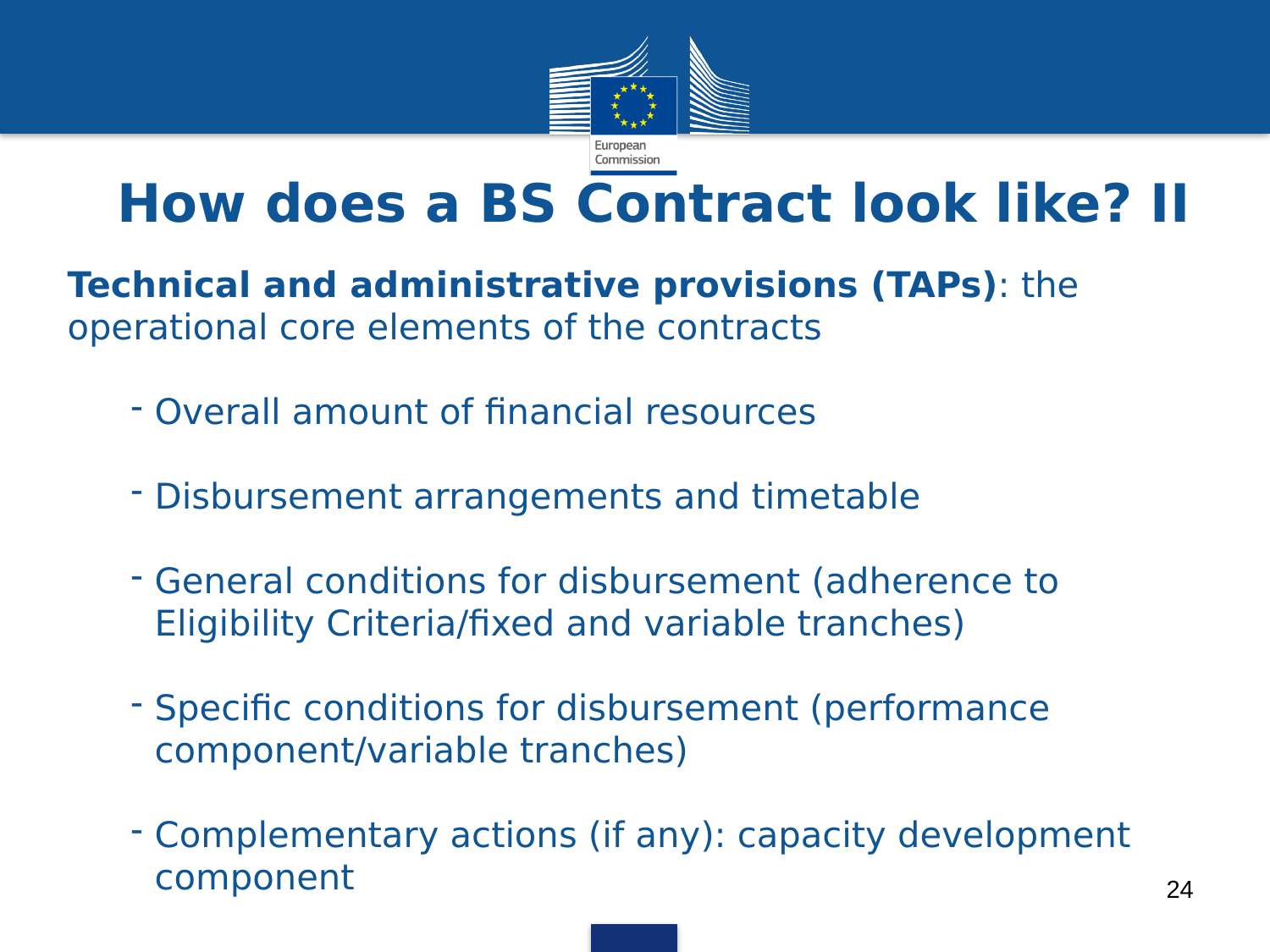

# How does a BS Contract look like? II
Technical and administrative provisions (TAPs): the operational core elements of the contracts

Overall amount of financial resources

Disbursement arrangements and timetable

General conditions for disbursement (adherence to Eligibility Criteria/fixed and variable tranches)

Specific conditions for disbursement (performance component/variable tranches)

Complementary actions (if any): capacity development component

24